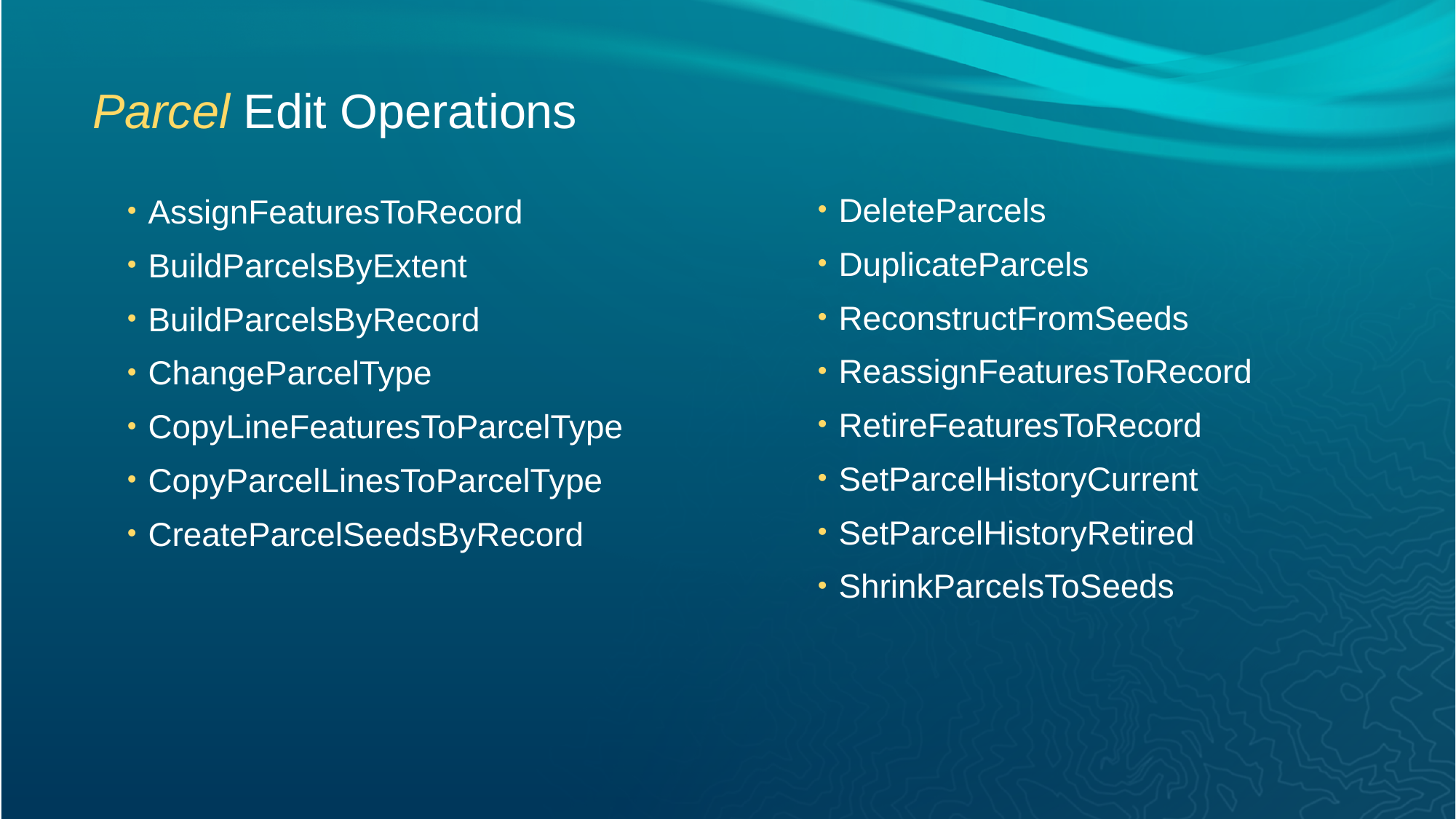

# Parcel Edit Operations
DeleteParcels
DuplicateParcels
ReconstructFromSeeds
ReassignFeaturesToRecord
RetireFeaturesToRecord
SetParcelHistoryCurrent
SetParcelHistoryRetired
ShrinkParcelsToSeeds

AssignFeaturesToRecord
BuildParcelsByExtent
BuildParcelsByRecord
ChangeParcelType
CopyLineFeaturesToParcelType
CopyParcelLinesToParcelType
CreateParcelSeedsByRecord